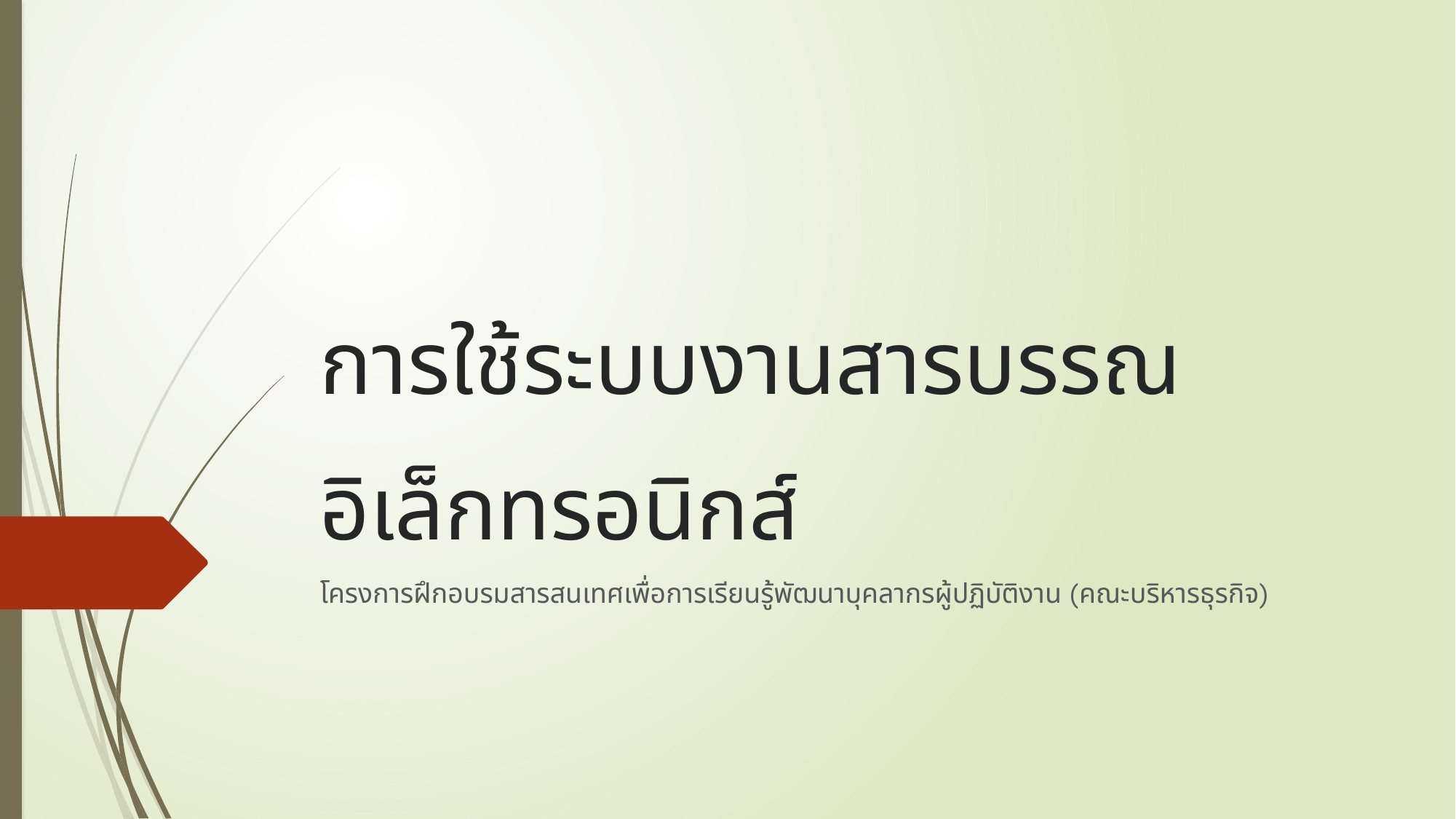

# การใช้ระบบงานสารบรรณอิเล็กทรอนิกส์
โครงการฝึกอบรมสารสนเทศเพื่อการเรียนรู้พัฒนาบุคลากรผู้ปฏิบัติงาน (คณะบริหารธุรกิจ)